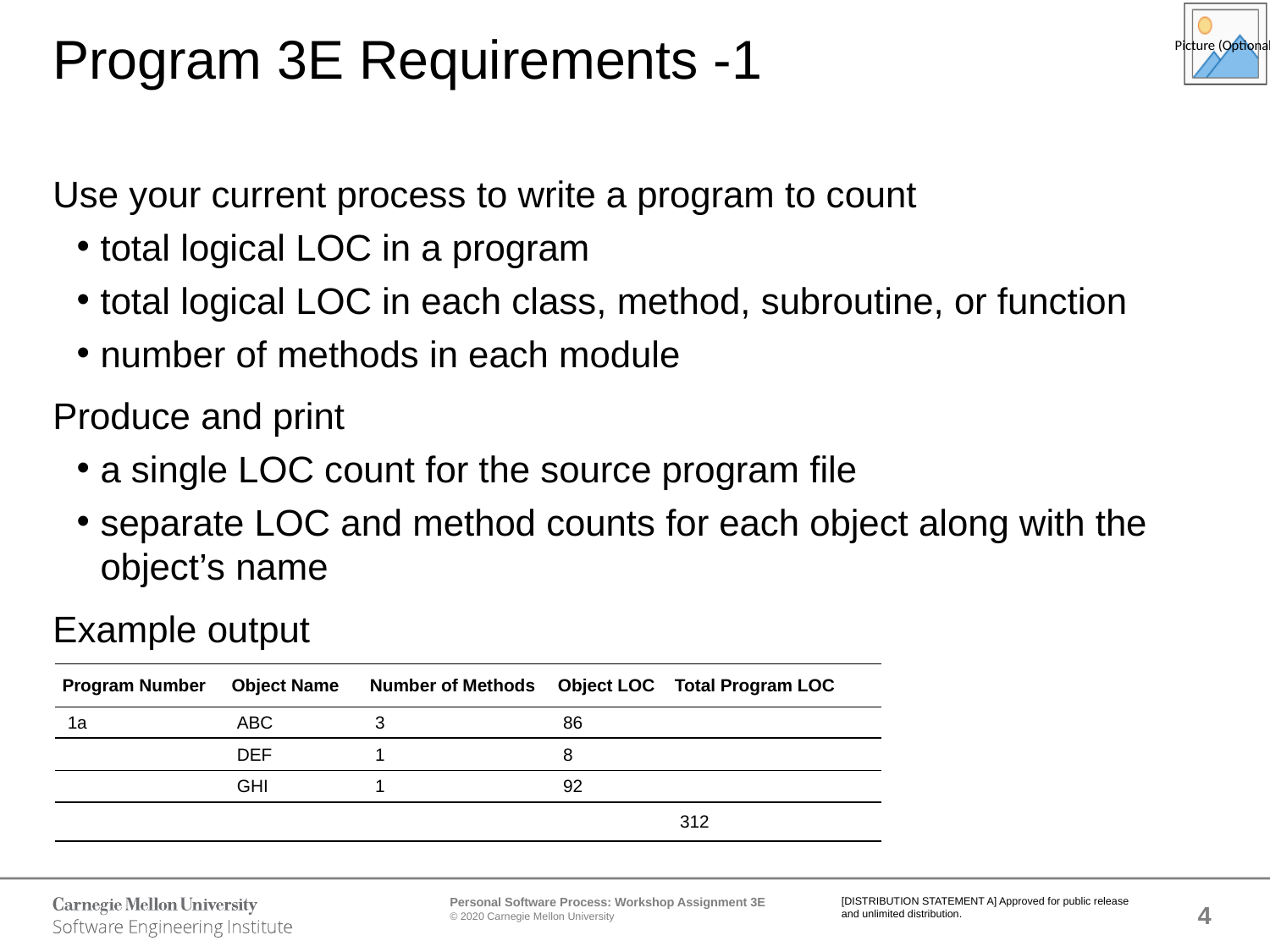

# Program 3E Requirements -1
Use your current process to write a program to count
total logical LOC in a program
total logical LOC in each class, method, subroutine, or function
number of methods in each module
Produce and print
a single LOC count for the source program file
separate LOC and method counts for each object along with the object’s name
Example output
| Program Number | Object Name | Number of Methods | Object LOC | Total Program LOC |
| --- | --- | --- | --- | --- |
| 1a | ABC | 3 | 86 |  |
|  | DEF | 1 | 8 |  |
|  | GHI | 1 | 92 |  |
|  |  |  |  | 312 |